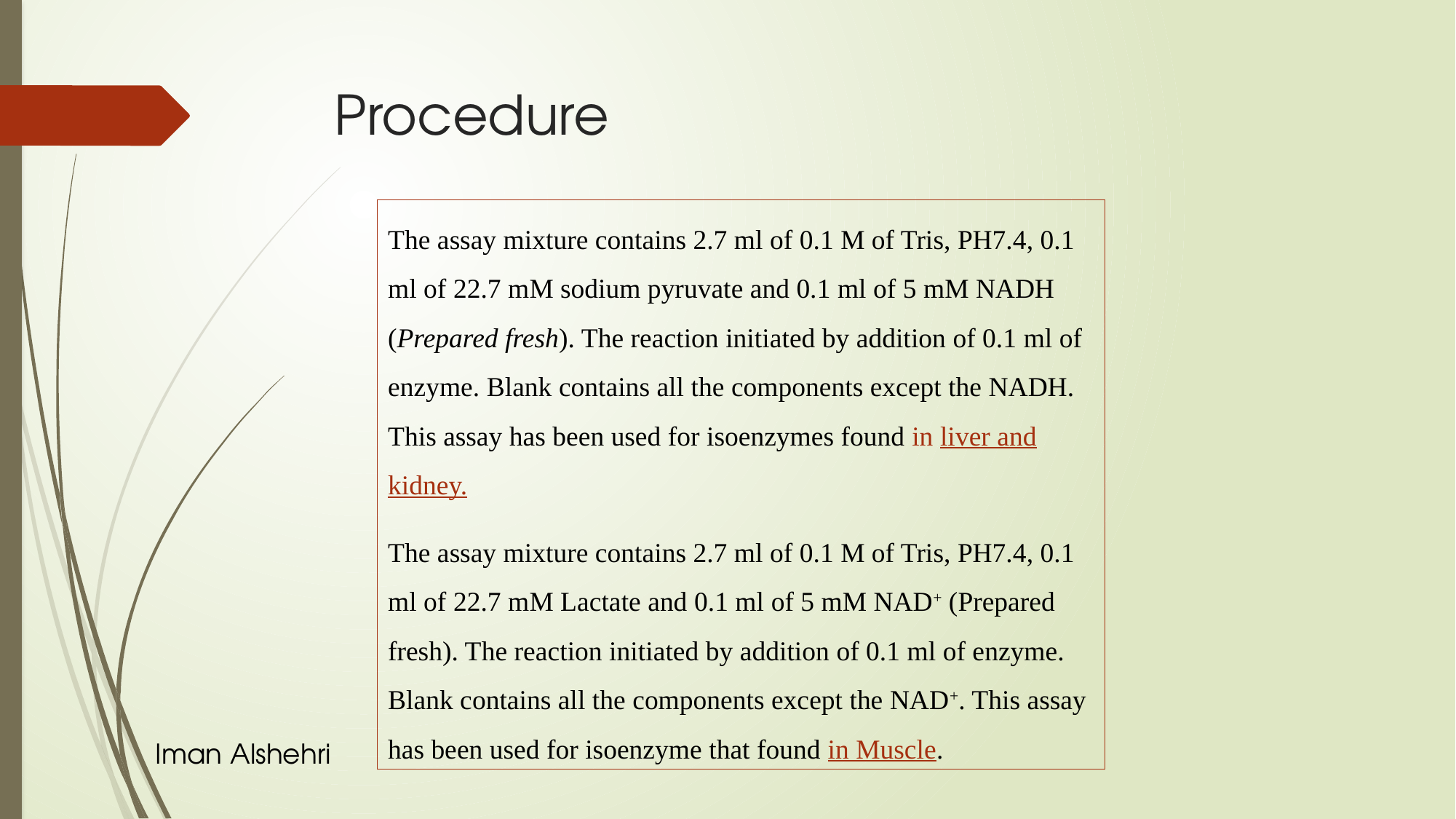

# Procedure
The assay mixture contains 2.7 ml of 0.1 M of Tris, PH7.4, 0.1 ml of 22.7 mM sodium pyruvate and 0.1 ml of 5 mM NADH (Prepared fresh). The reaction initiated by addition of 0.1 ml of enzyme. Blank contains all the components except the NADH. This assay has been used for isoenzymes found in liver and kidney.
The assay mixture contains 2.7 ml of 0.1 M of Tris, PH7.4, 0.1 ml of 22.7 mM Lactate and 0.1 ml of 5 mM NAD+ (Prepared fresh). The reaction initiated by addition of 0.1 ml of enzyme. Blank contains all the components except the NAD+. This assay has been used for isoenzyme that found in Muscle.
Iman Alshehri